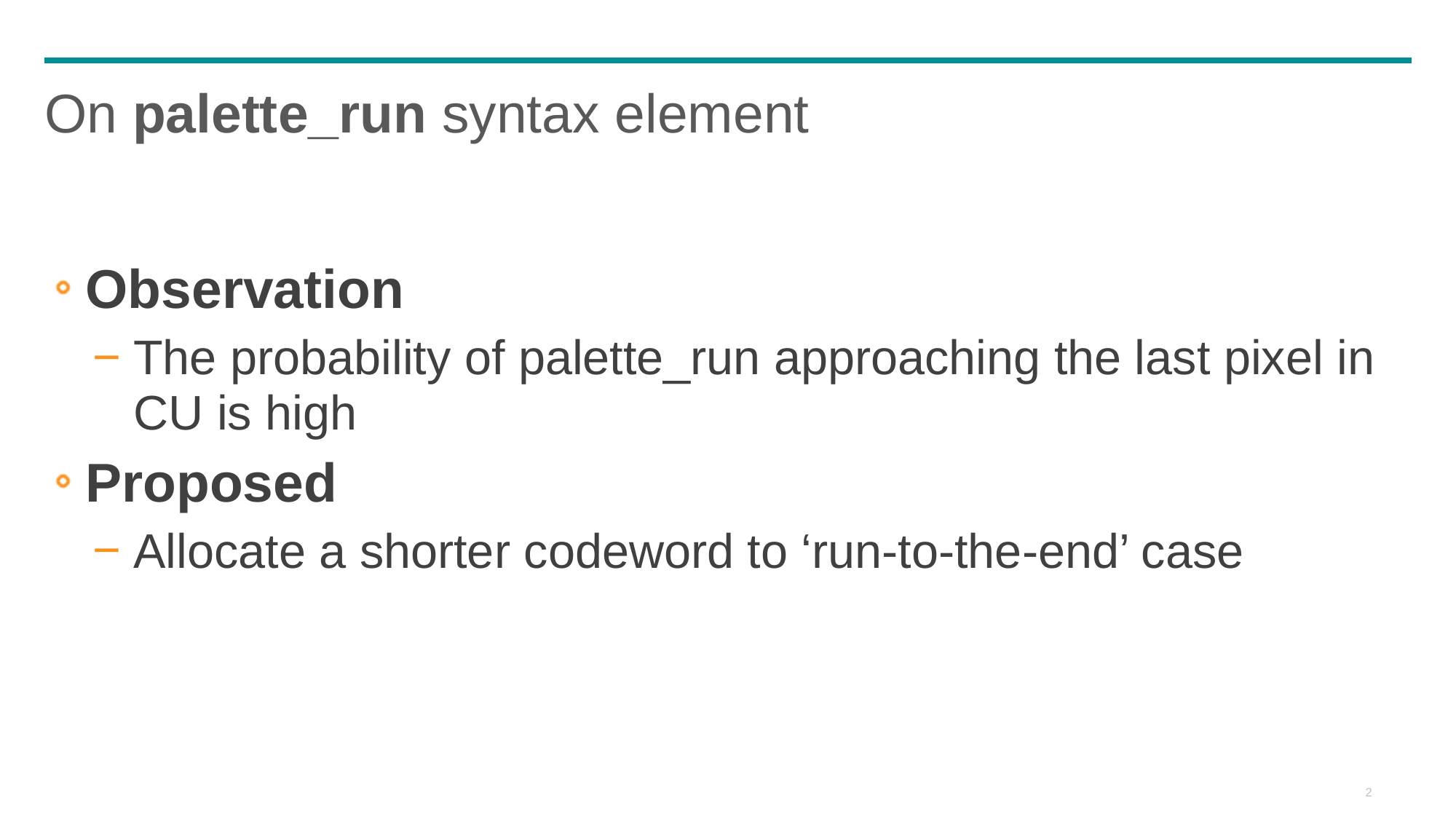

# On palette_run syntax element
Observation
The probability of palette_run approaching the last pixel in CU is high
Proposed
Allocate a shorter codeword to ‘run-to-the-end’ case